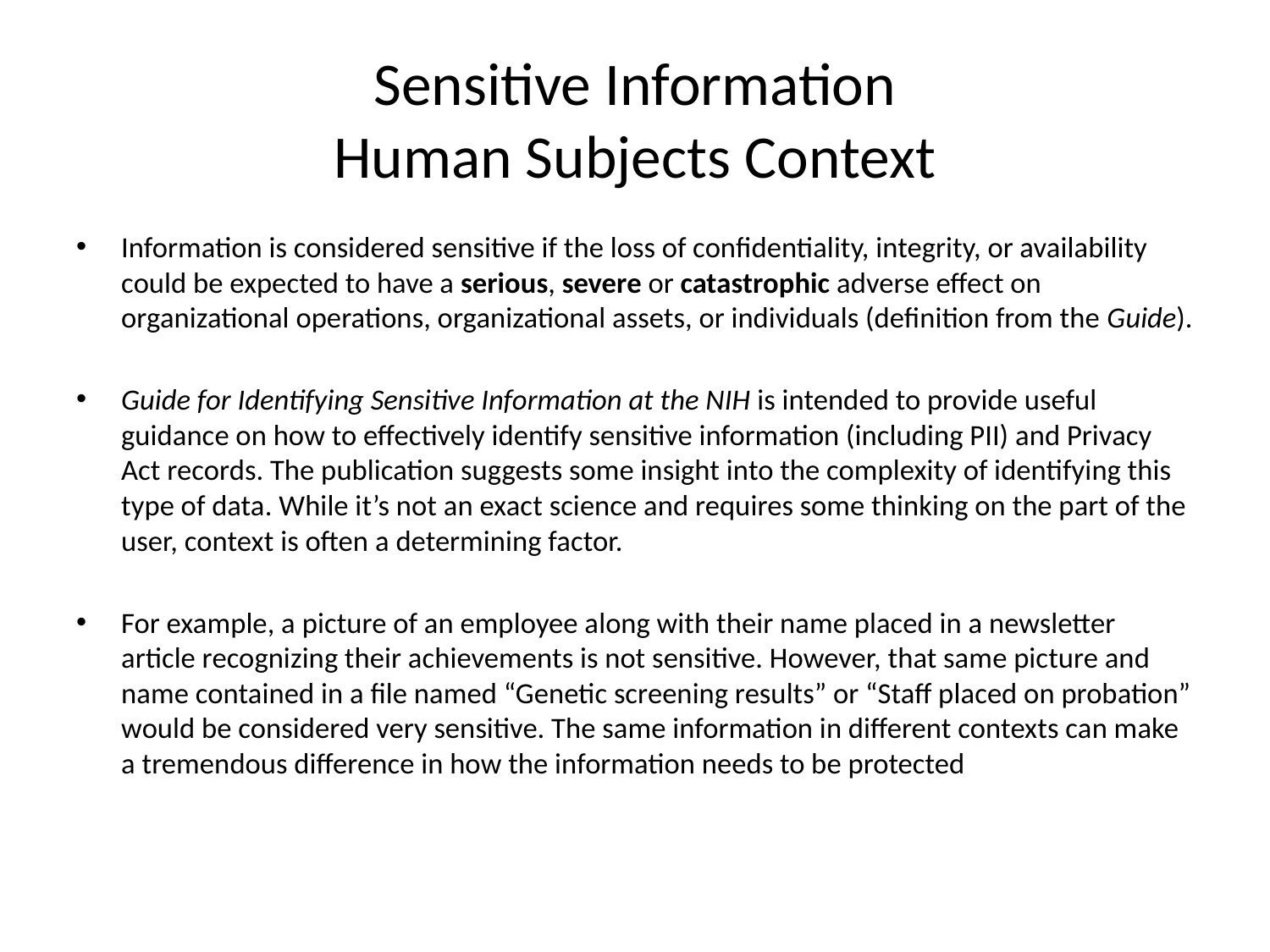

# Sensitive Information Human Subjects Context
Information is considered sensitive if the loss of confidentiality, integrity, or availability could be expected to have a serious, severe or catastrophic adverse effect on organizational operations, organizational assets, or individuals (definition from the Guide).

Guide for Identifying Sensitive Information at the NIH is intended to provide useful guidance on how to effectively identify sensitive information (including PII) and Privacy Act records. The publication suggests some insight into the complexity of identifying this type of data. While it’s not an exact science and requires some thinking on the part of the user, context is often a determining factor.

For example, a picture of an employee along with their name placed in a newsletter article recognizing their achievements is not sensitive. However, that same picture and name contained in a file named “Genetic screening results” or “Staff placed on probation” would be considered very sensitive. The same information in different contexts can make a tremendous difference in how the information needs to be protected